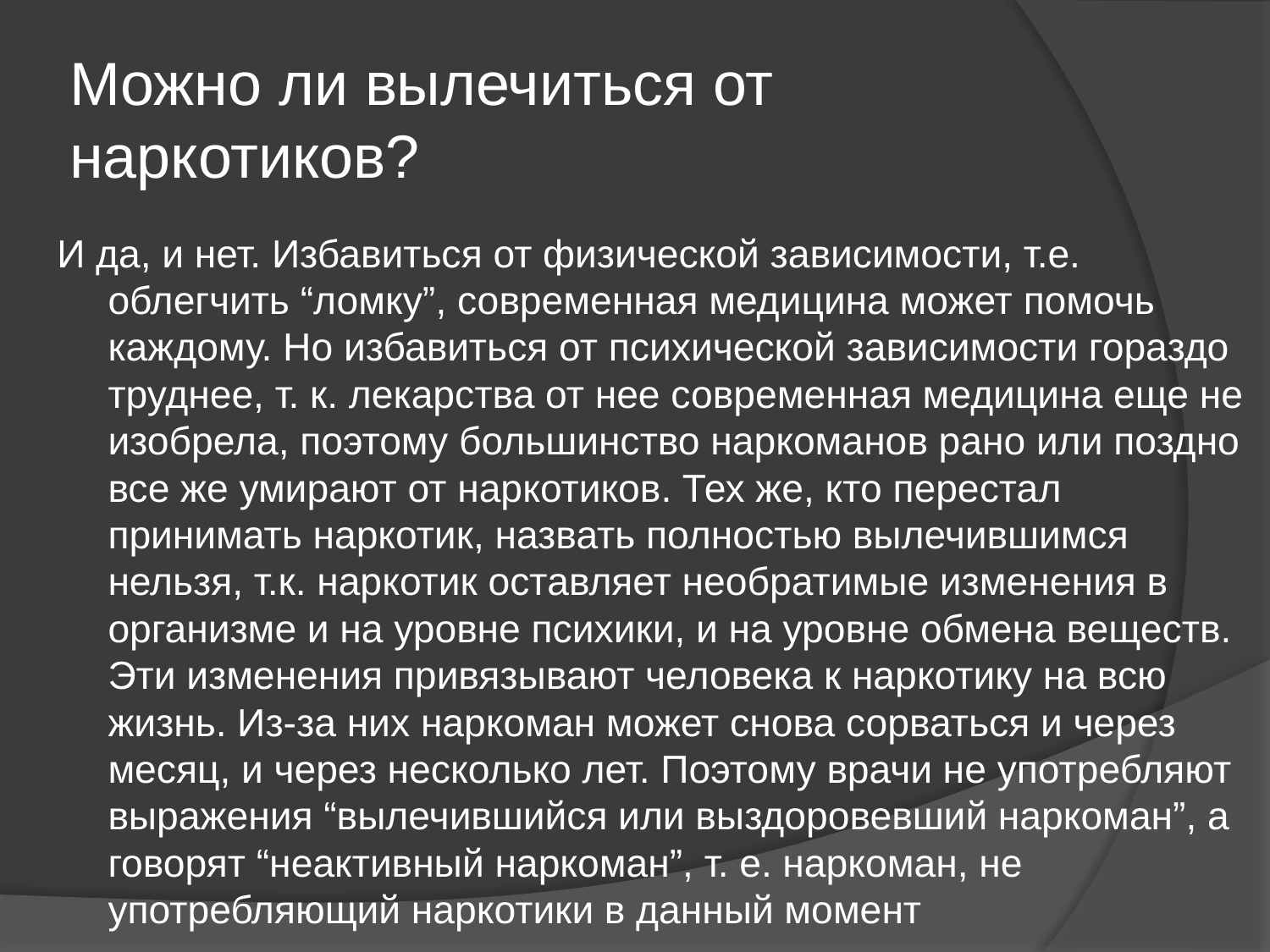

# Можно ли вылечиться от наркотиков?
И да, и нет. Избавиться от физической зависимости, т.е. облегчить “ломку”, современная медицина может помочь каждому. Но избавиться от психической зависимости гораздо труднее, т. к. лекарства от нее современная медицина еще не изобрела, поэтому большинство наркоманов рано или поздно все же умирают от наркотиков. Тех же, кто перестал принимать наркотик, назвать полностью вылечившимся нельзя, т.к. наркотик оставляет необратимые изменения в организме и на уровне психики, и на уровне обмена веществ. Эти изменения привязывают человека к наркотику на всю жизнь. Из-за них наркоман может снова сорваться и через месяц, и через несколько лет. Поэтому врачи не употребляют выражения “вылечившийся или выздоровевший наркоман”, а говорят “неактивный наркоман”, т. е. наркоман, не употребляющий наркотики в данный момент